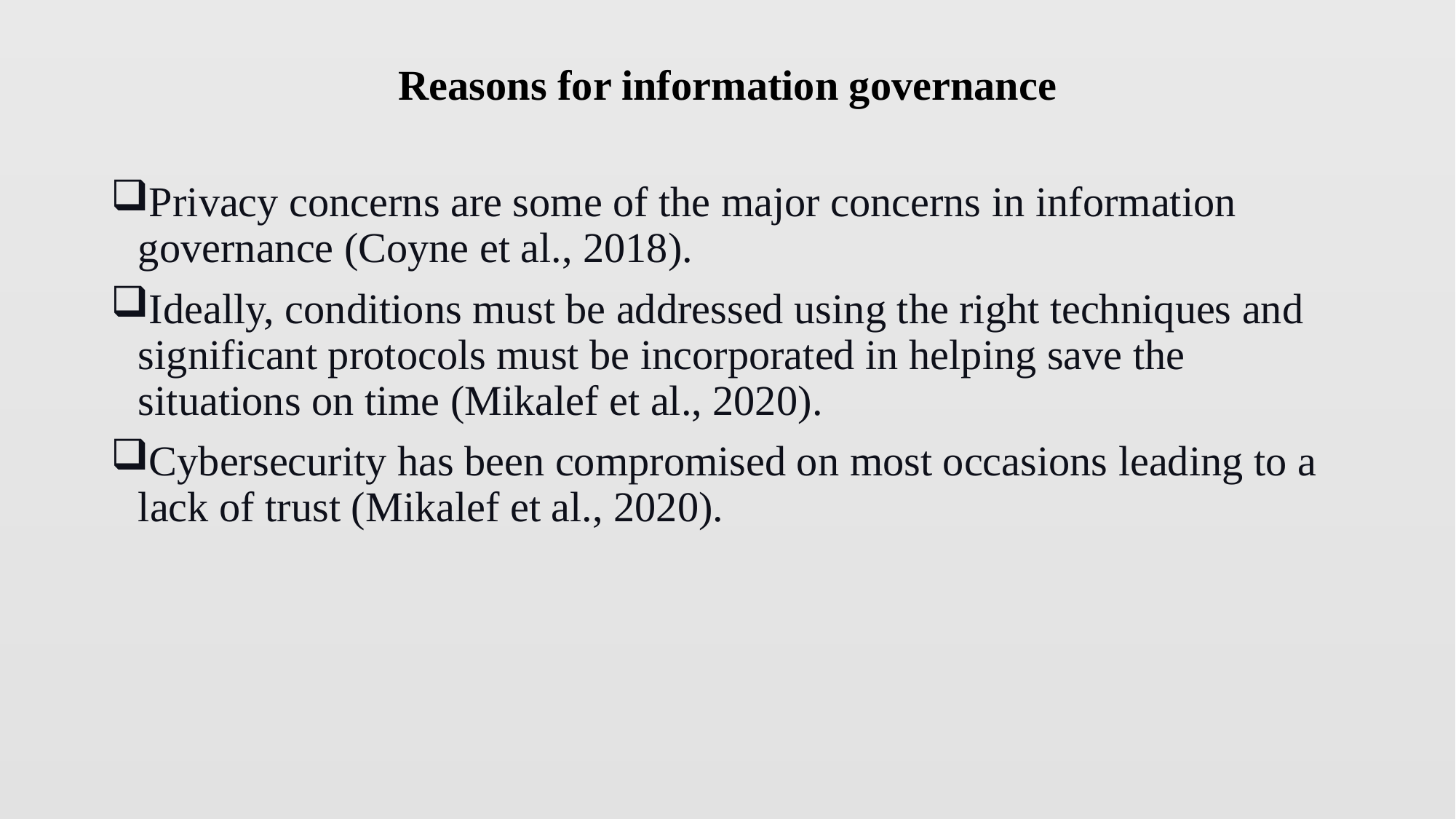

# Reasons for information governance
Privacy concerns are some of the major concerns in information governance (Coyne et al., 2018).
Ideally, conditions must be addressed using the right techniques and significant protocols must be incorporated in helping save the situations on time (Mikalef et al., 2020).
Cybersecurity has been compromised on most occasions leading to a lack of trust (Mikalef et al., 2020).